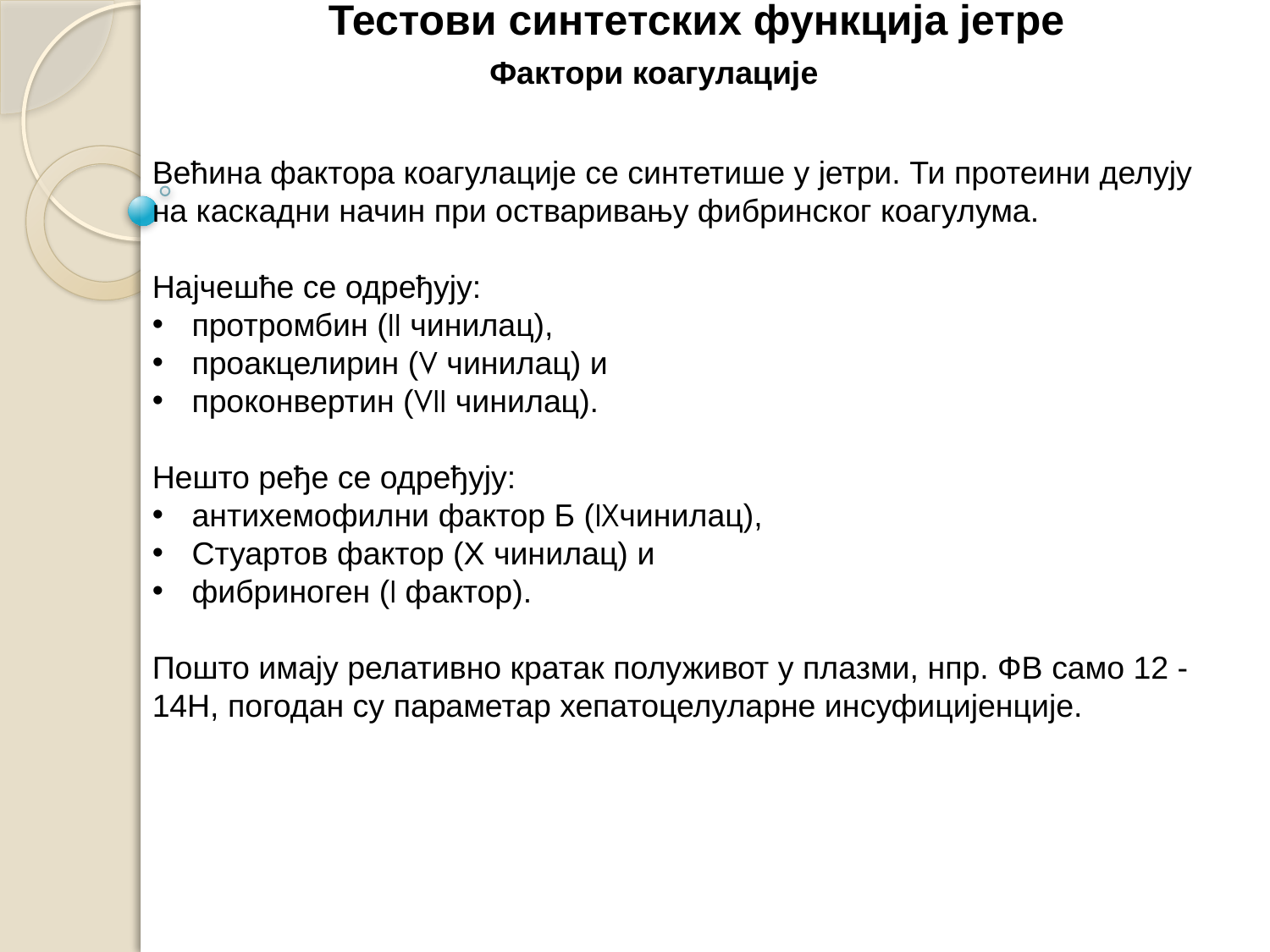

Тестови синтетских функција јетре
Фактори коагулације
Већина фактора коагулације се синтетише у јетри. Ти протеини делују на каскадни начин при остваривању фибринског коагулума.

Најчешће се одређују:
протромбин (II чинилац),
проакцелирин (V чинилац) и
проконвертин (VII чинилац).

Нешто ређе се одређују:
антихемофилни фактор Б (IXчинилац),
Стуартов фактор (X чинилац) и
фибриноген (I фактор).

Пошто имају релативно кратак полуживот у плазми, нпр. ФВ само 12 -14Н, погодан су параметар хепатоцелуларне инсуфицијенције.